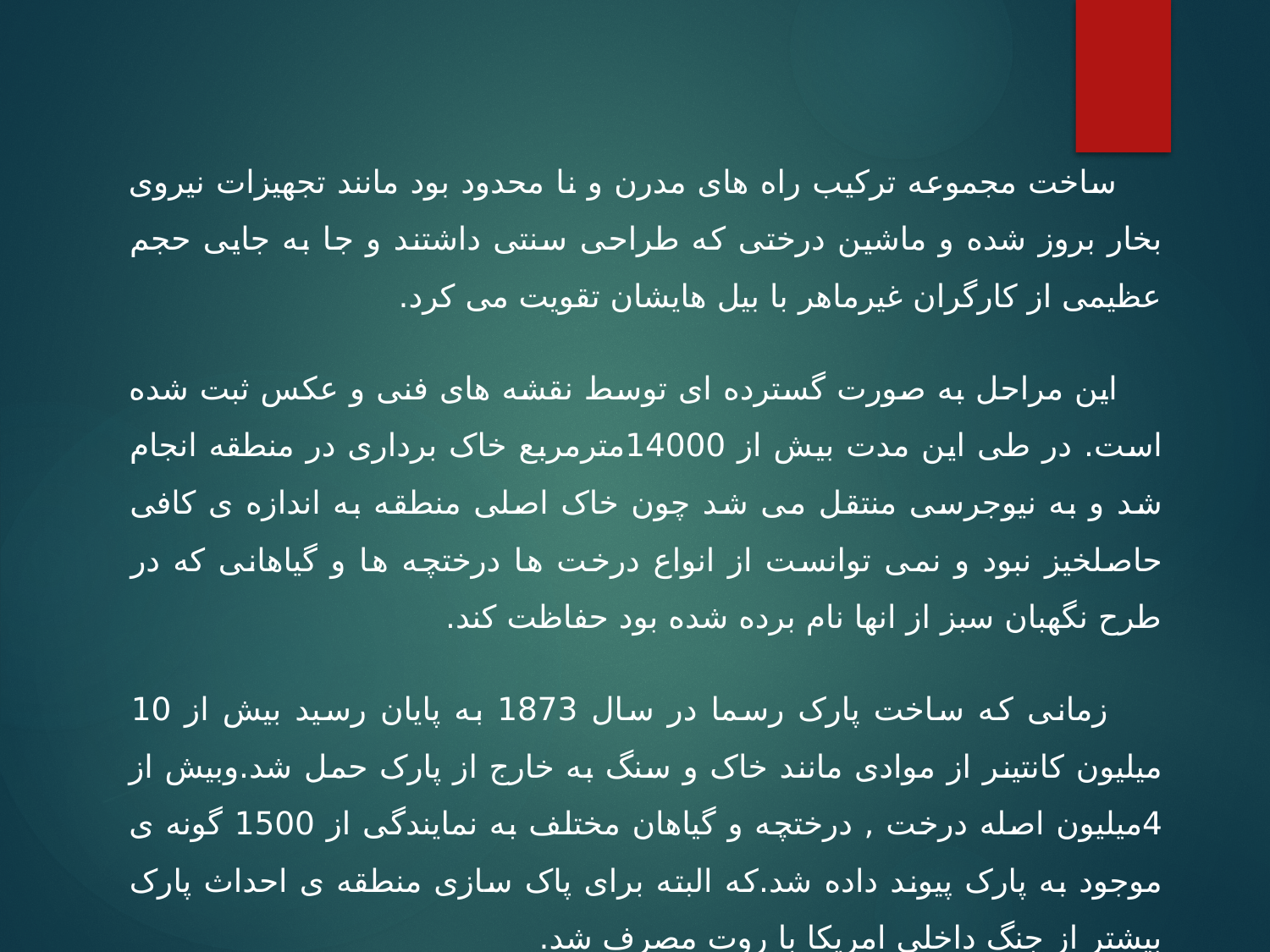

ساخت مجموعه ترکیب راه های مدرن و نا محدود بود مانند تجهیزات نیروی بخار بروز شده و ماشین درختی که طراحی سنتی داشتند و جا به جایی حجم عظیمی از کارگران غیرماهر با بیل هایشان تقویت می کرد.
    این مراحل به صورت گسترده ای توسط نقشه های فنی و عکس ثبت شده است. در طی این مدت بیش از 14000مترمربع خاک برداری در منطقه انجام شد و به نیوجرسی منتقل می شد چون خاک اصلی منطقه به اندازه ی کافی حاصلخیز نبود و نمی توانست از انواع درخت ها درختچه ها و گیاهانی که در طرح نگهبان سبز از انها نام برده شده بود حفاظت کند.
    زمانی که ساخت پارک رسما در سال 1873 به پایان رسید بیش از 10 میلیون کانتینر از موادی مانند خاک و سنگ به خارج از پارک حمل شد.وبیش از 4میلیون اصله درخت , درختچه و گیاهان مختلف به نمایندگی از 1500 گونه ی موجود به پارک پیوند داده شد.که البته برای پاک سازی منطقه ی احداث پارک بیشتر از جنگ داخلی امریکا با روت مصرف شد.